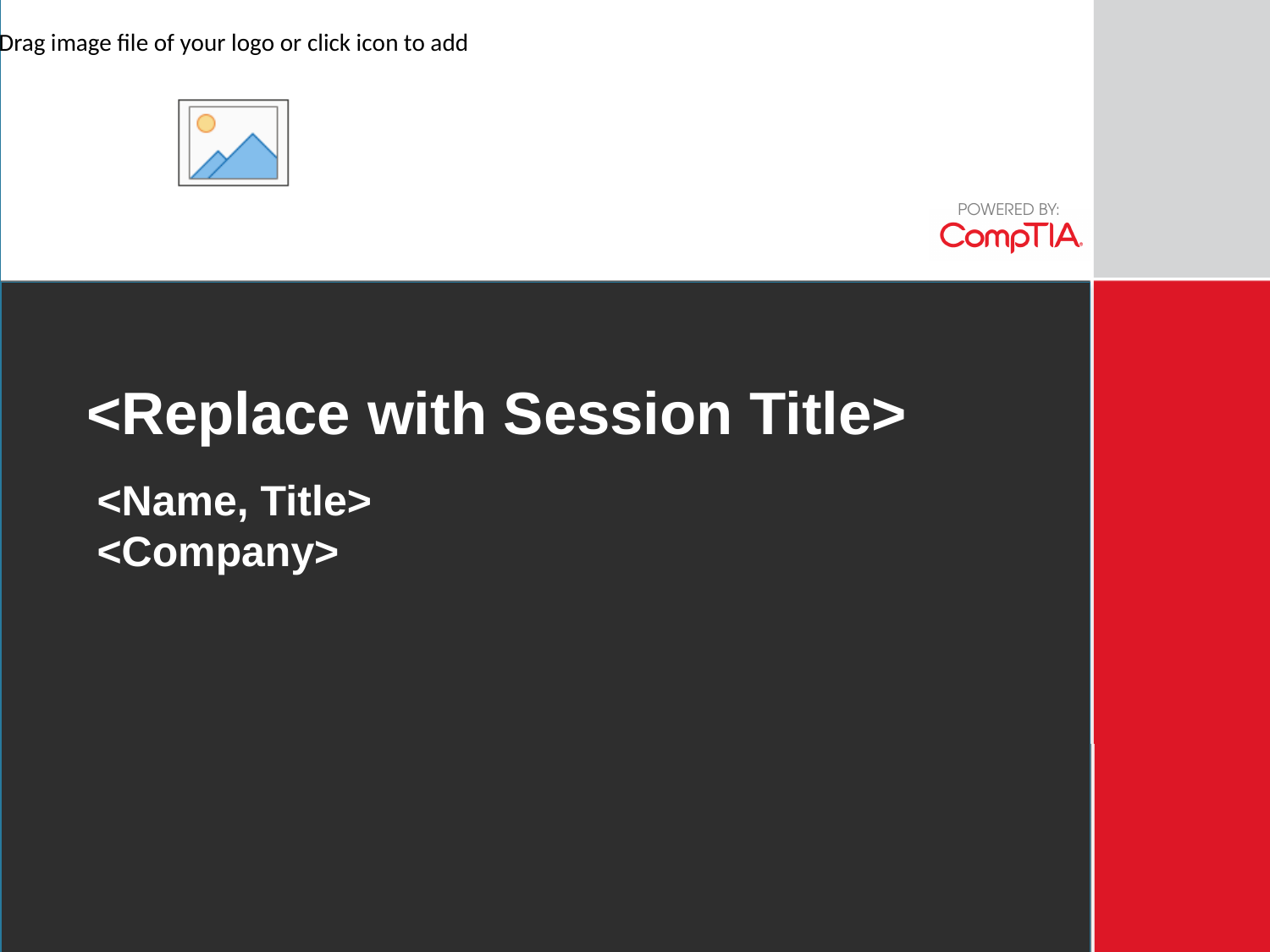

# <Replace with Session Title>
<Name, Title>
<Company>